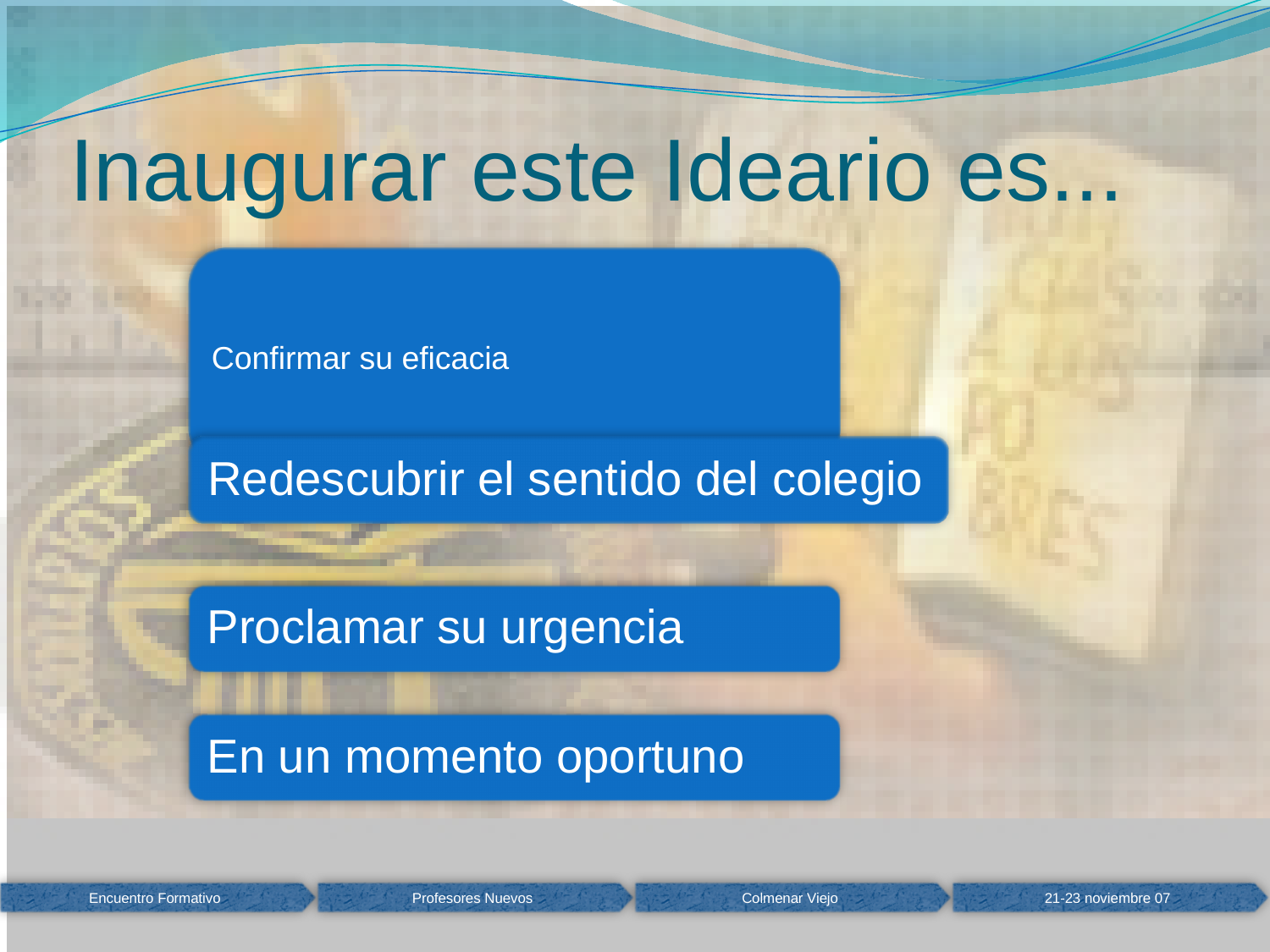

# Inaugurar este Ideario es...
Confirmar su eficacia

Redescubrir el sentido del colegio

Proclamar su urgencia

En un momento oportuno
21-23 noviembre 07
Encuentro Formativo
Profesores Nuevos
Colmenar Viejo